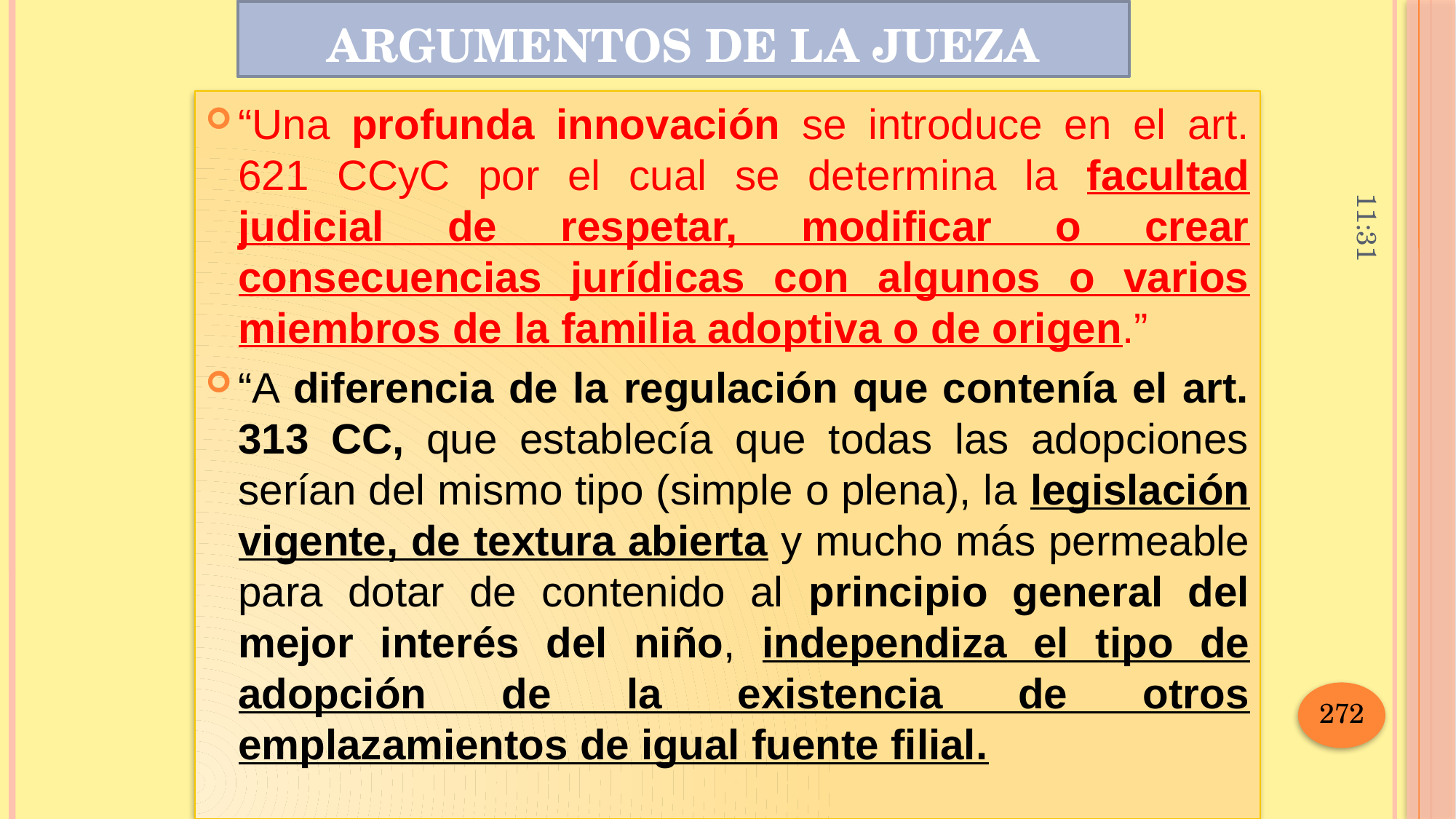

# ARGUMENTOS DE LA JUEZA
“Una profunda innovación se introduce en el art. 621 CCyC por el cual se determina la facultad judicial de respetar, modificar o crear consecuencias jurídicas con algunos o varios miembros de la familia adoptiva o de origen.”
“A diferencia de la regulación que contenía el art. 313 CC, que establecía que todas las adopciones serían del mismo tipo (simple o plena), la legislación vigente, de textura abierta y mucho más permeable para dotar de contenido al principio general del mejor interés del niño, independiza el tipo de adopción de la existencia de otros emplazamientos de igual fuente filial.

“su realidad biológica, conforme lo prescripto en el art. 596 del CCyC., quienes además, han manifestado libremente su opinión.”
11:31
272